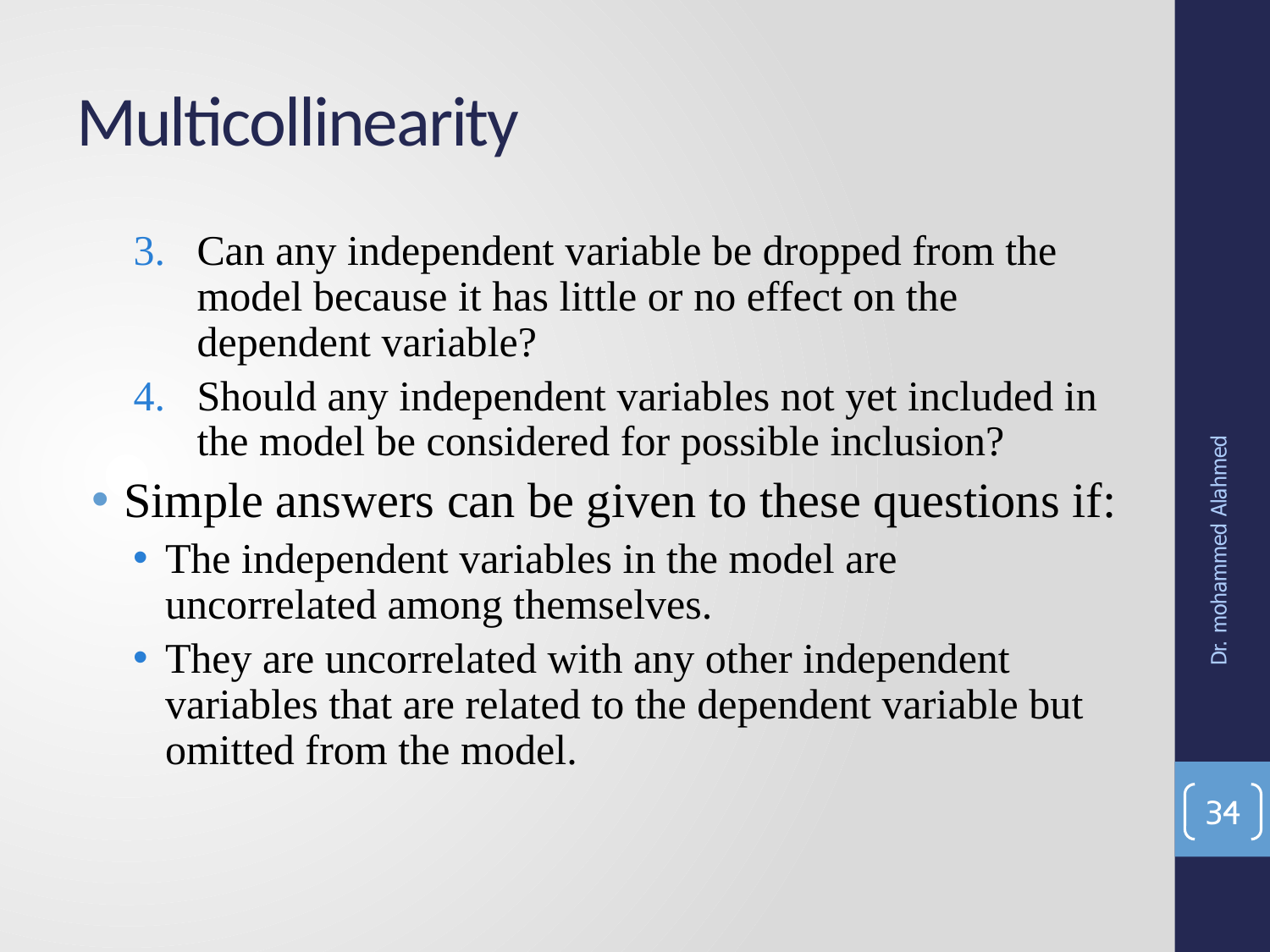

# Multicollinearity
Can any independent variable be dropped from the model because it has little or no effect on the dependent variable?
Should any independent variables not yet included in the model be considered for possible inclusion?
Simple answers can be given to these questions if:
The independent variables in the model are uncorrelated among themselves.
They are uncorrelated with any other independent variables that are related to the dependent variable but omitted from the model.
Dr. mohammed Alahmed
34